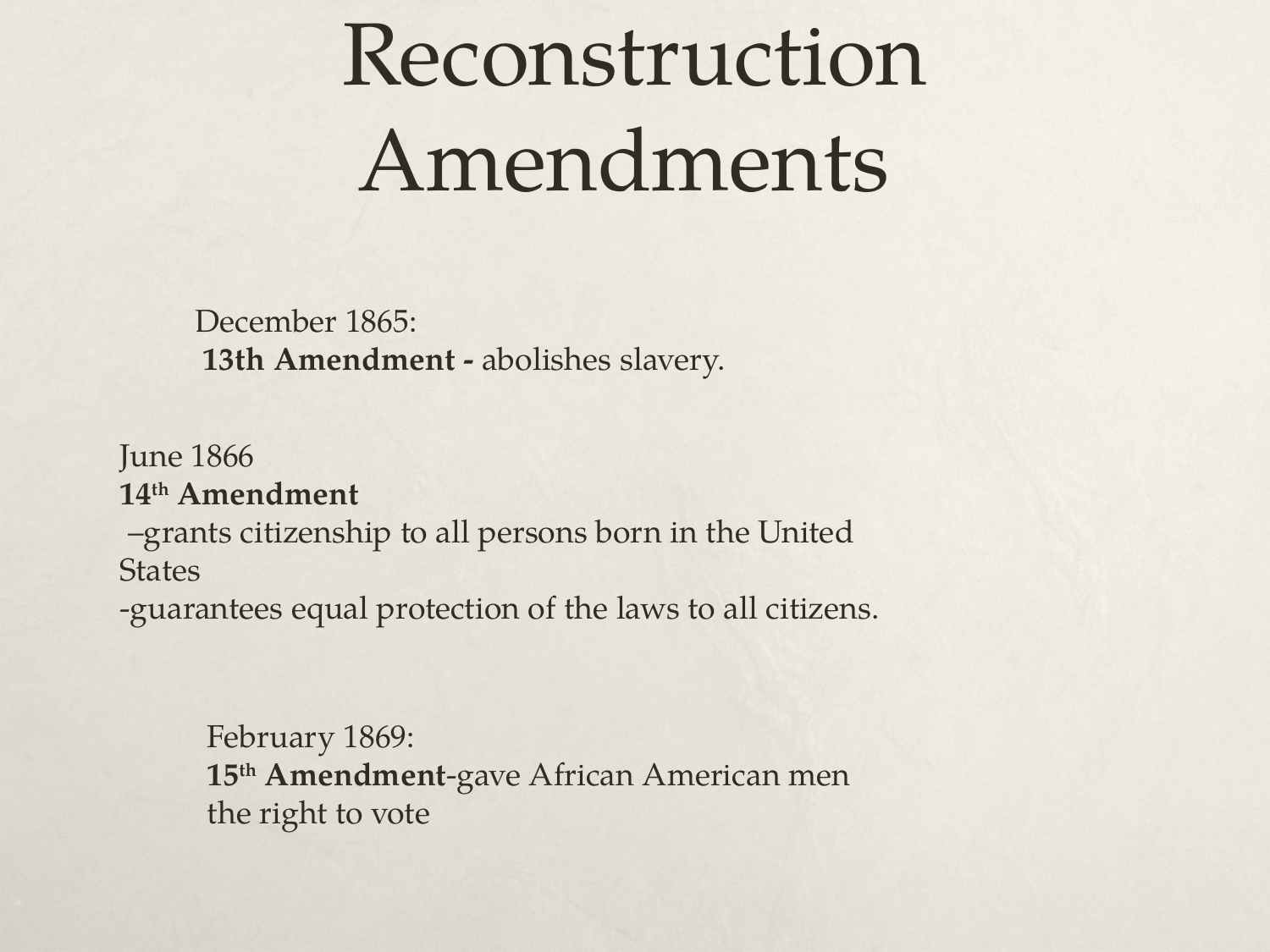

# Reconstruction Amendments
December 1865:
 13th Amendment - abolishes slavery.
June 1866
14th Amendment
 –grants citizenship to all persons born in the United States
-guarantees equal protection of the laws to all citizens.

February 1869:
15th Amendment-gave African American men the right to vote